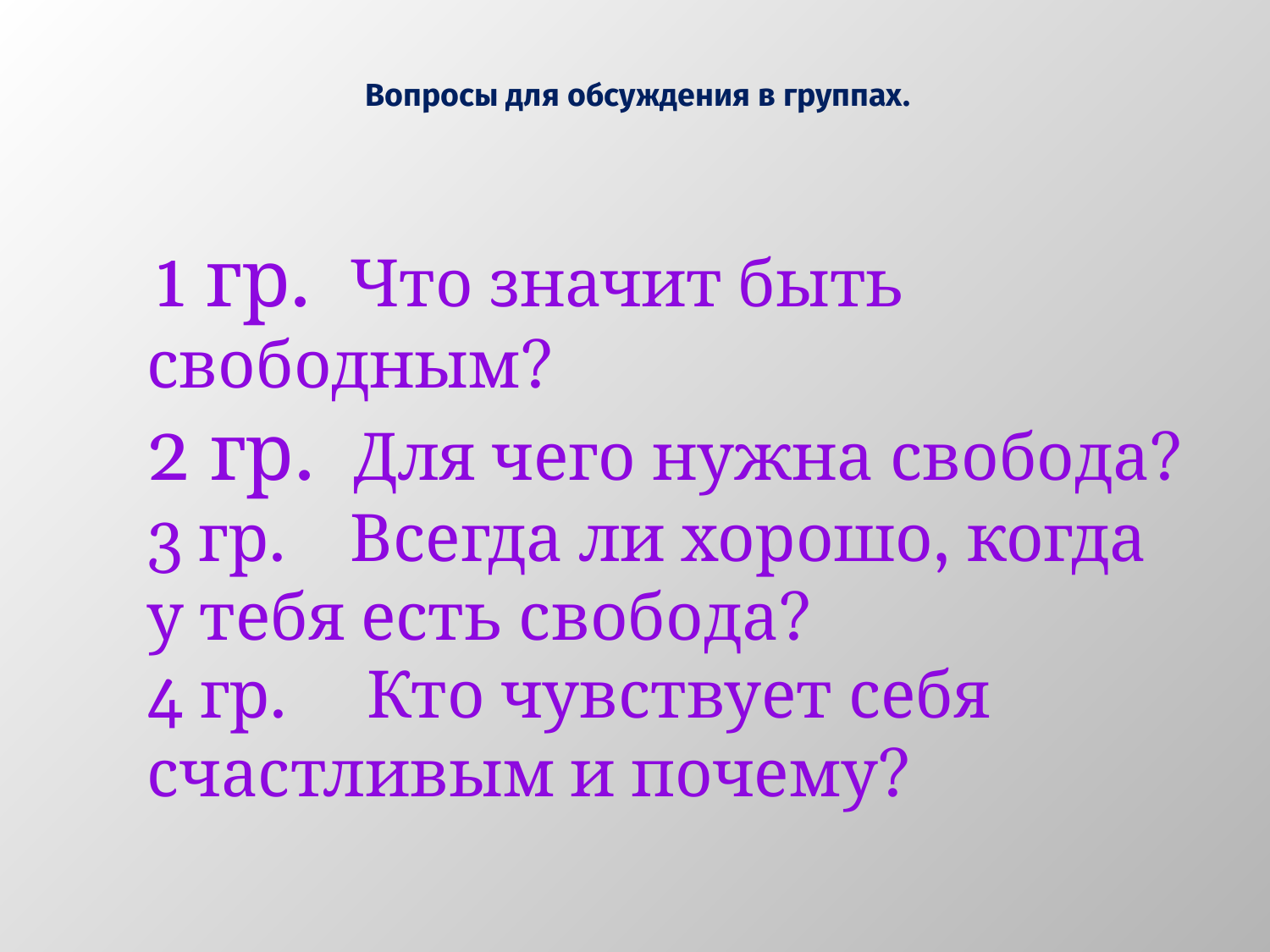

# Вопросы для обсуждения в группах.
   1 гр.  Что значит быть свободным?
2 гр.  Для чего нужна свобода?
3 гр.    Всегда ли хорошо, когда у тебя есть свобода?
4 гр.     Кто чувствует себя счастливым и почему?